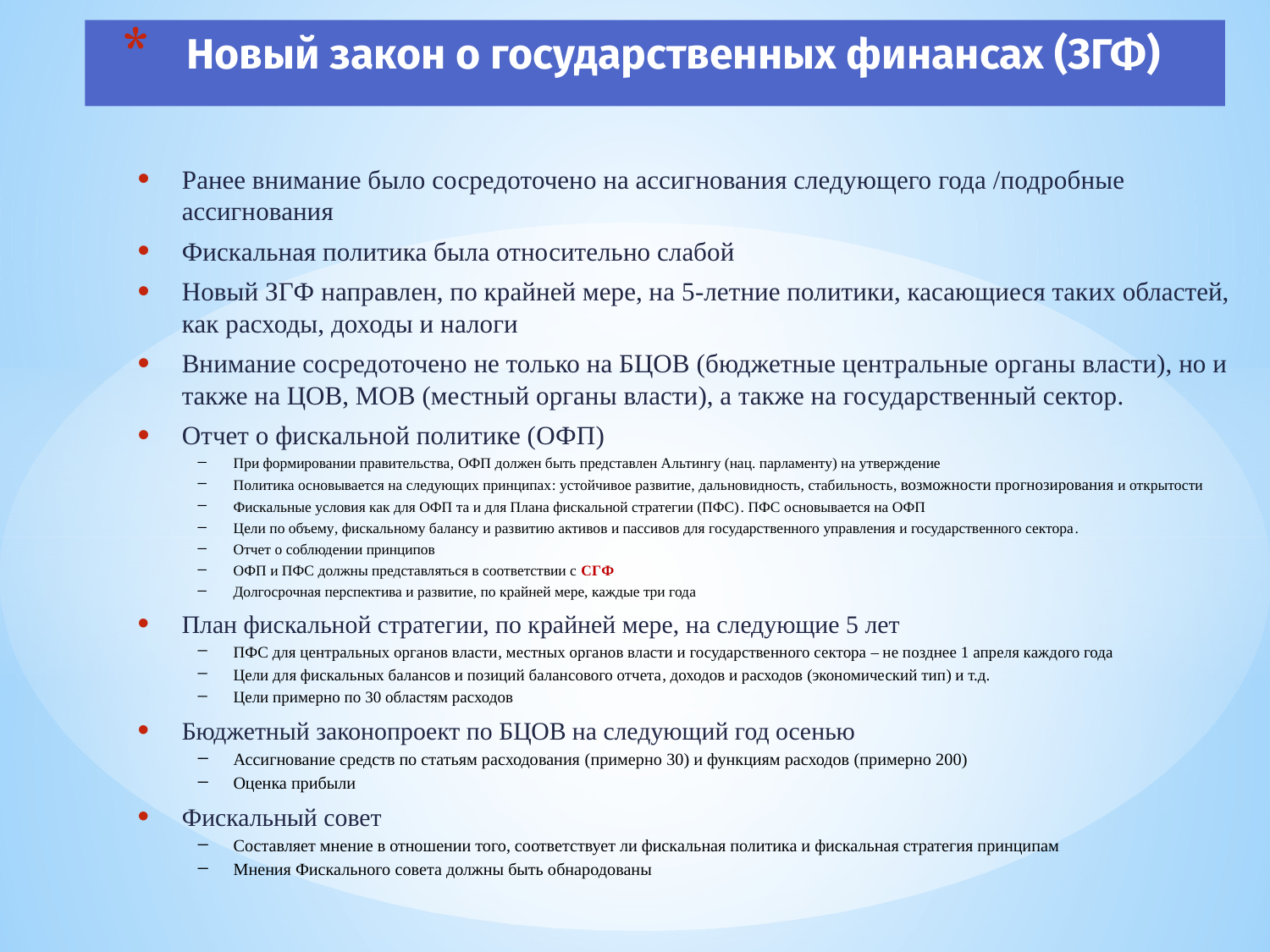

# Новый закон о государственных финансах (ЗГФ)
Ранее внимание было сосредоточено на ассигнования следующего года /подробные ассигнования
Фискальная политика была относительно слабой
Новый ЗГФ направлен, по крайней мере, на 5-летние политики, касающиеся таких областей, как расходы, доходы и налоги
Внимание сосредоточено не только на БЦОВ (бюджетные центральные органы власти), но и также на ЦОВ, МОВ (местный органы власти), а также на государственный сектор.
Отчет о фискальной политике (ОФП)
При формировании правительства, ОФП должен быть представлен Альтингу (нац. парламенту) на утверждение
Политика основывается на следующих принципах: устойчивое развитие, дальновидность, стабильность, возможности прогнозирования и открытости
Фискальные условия как для ОФП та и для Плана фискальной стратегии (ПФС). ПФС основывается на ОФП
Цели по объему, фискальному балансу и развитию активов и пассивов для государственного управления и государственного сектора.
Отчет о соблюдении принципов
ОФП и ПФС должны представляться в соответствии с СГФ
Долгосрочная перспектива и развитие, по крайней мере, каждые три года
План фискальной стратегии, по крайней мере, на следующие 5 лет
ПФС для центральных органов власти, местных органов власти и государственного сектора – не позднее 1 апреля каждого года
Цели для фискальных балансов и позиций балансового отчета, доходов и расходов (экономический тип) и т.д.
Цели примерно по 30 областям расходов
Бюджетный законопроект по БЦОВ на следующий год осенью
Ассигнование средств по статьям расходования (примерно 30) и функциям расходов (примерно 200)
Оценка прибыли
Фискальный совет
Составляет мнение в отношении того, соответствует ли фискальная политика и фискальная стратегия принципам
Мнения Фискального совета должны быть обнародованы